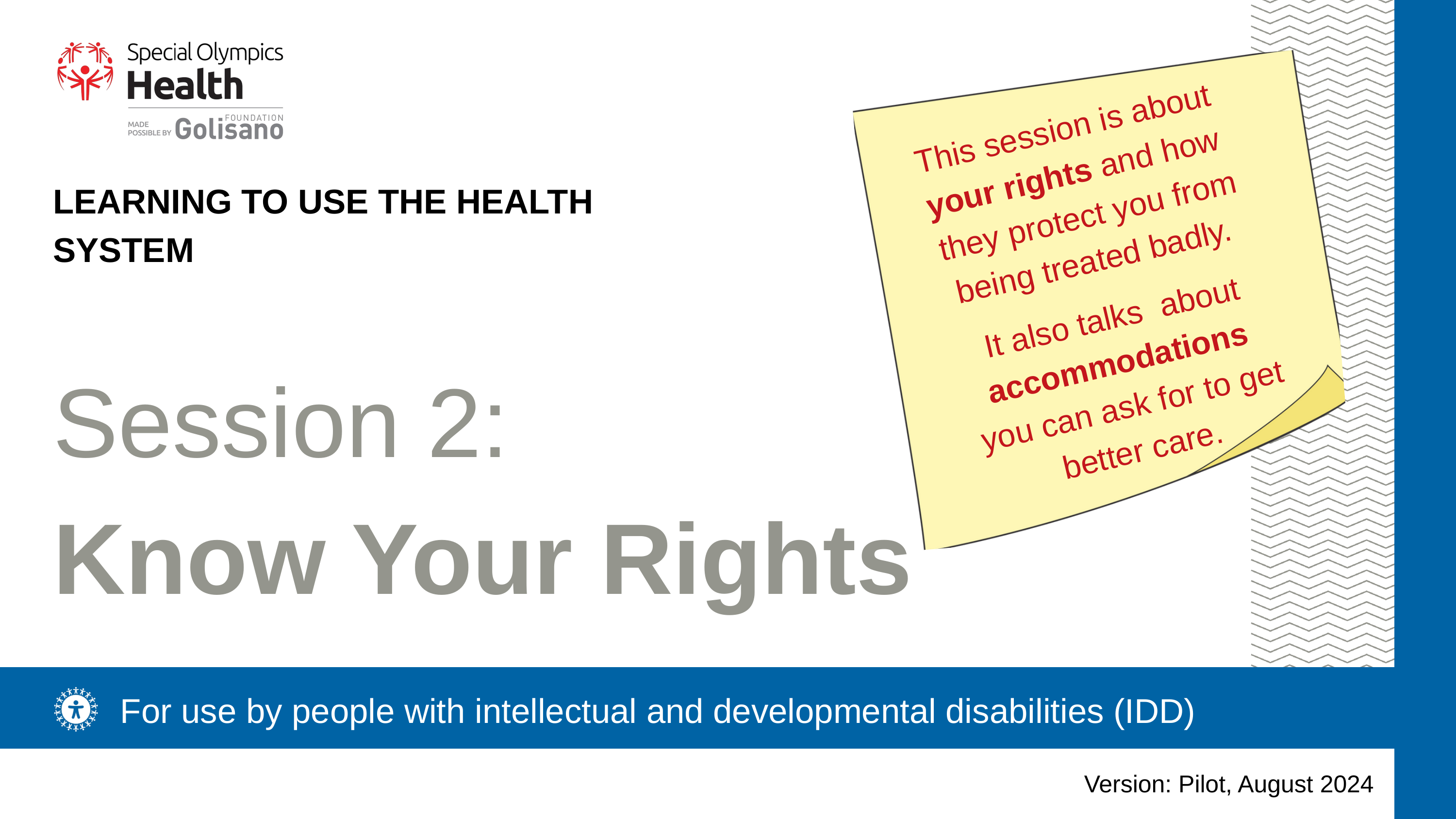

This session is about
your rights and how
they protect you from being treated badly.

It also talks  about accommodations
you can ask for to get better care.

LEARNING TO USE THE HEALTH SYSTEM

Session 2:

Know Your Rights

For use by people with intellectual and developmental disabilities (IDD)

Version: Pilot, August 2024